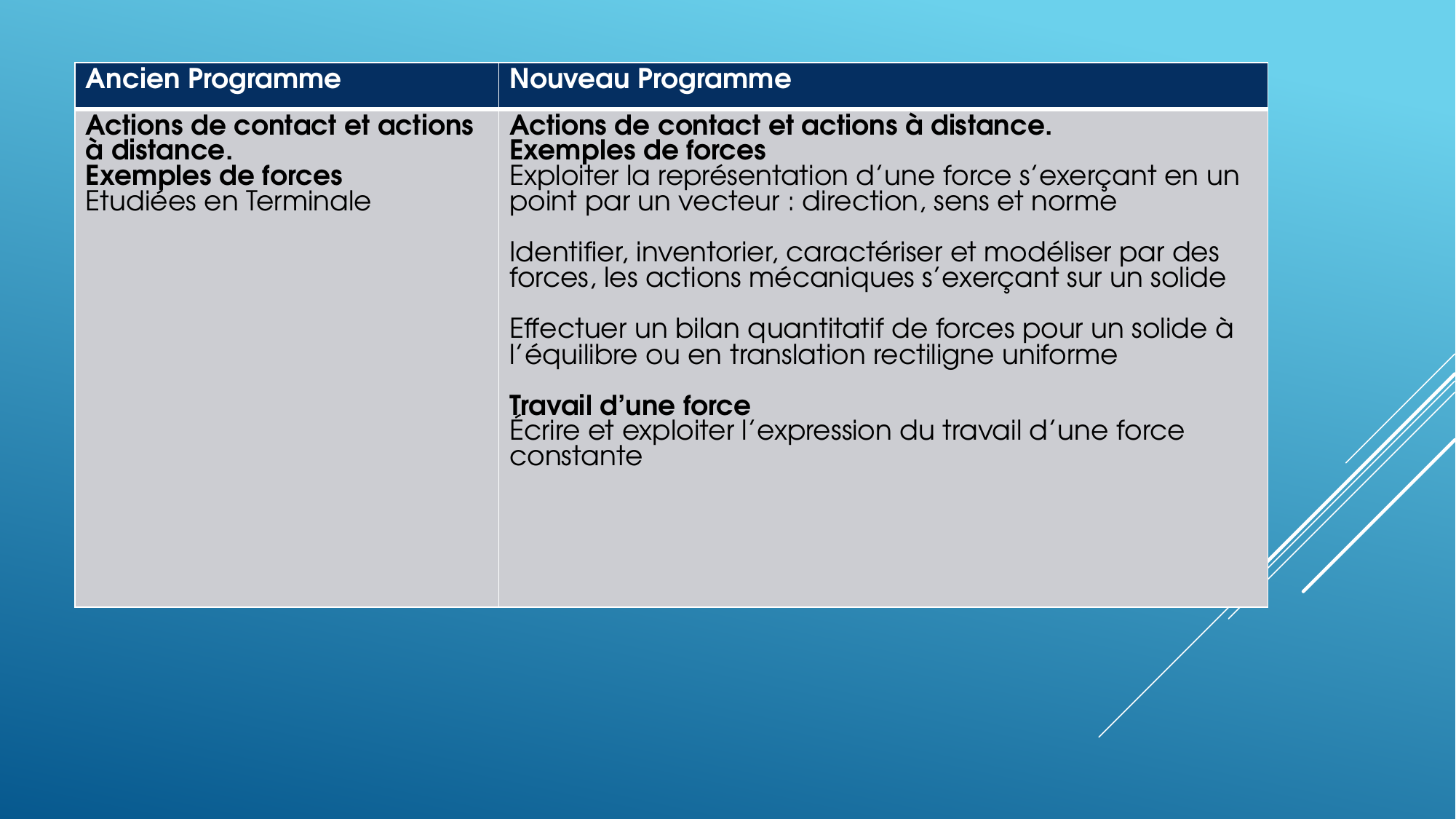

| Ancien Programme | Nouveau Programme |
| --- | --- |
| Actions de contact et actions à distance. Exemples de forces Etudiées en Terminale | Actions de contact et actions à distance. Exemples de forces Exploiter la représentation d’une force s’exerçant en un point par un vecteur : direction, sens et norme Identifier, inventorier, caractériser et modéliser par des forces, les actions mécaniques s’exerçant sur un solide   Effectuer un bilan quantitatif de forces pour un solide à l’équilibre ou en translation rectiligne uniforme Travail d’une force Écrire et exploiter l’expression du travail d’une force constante |